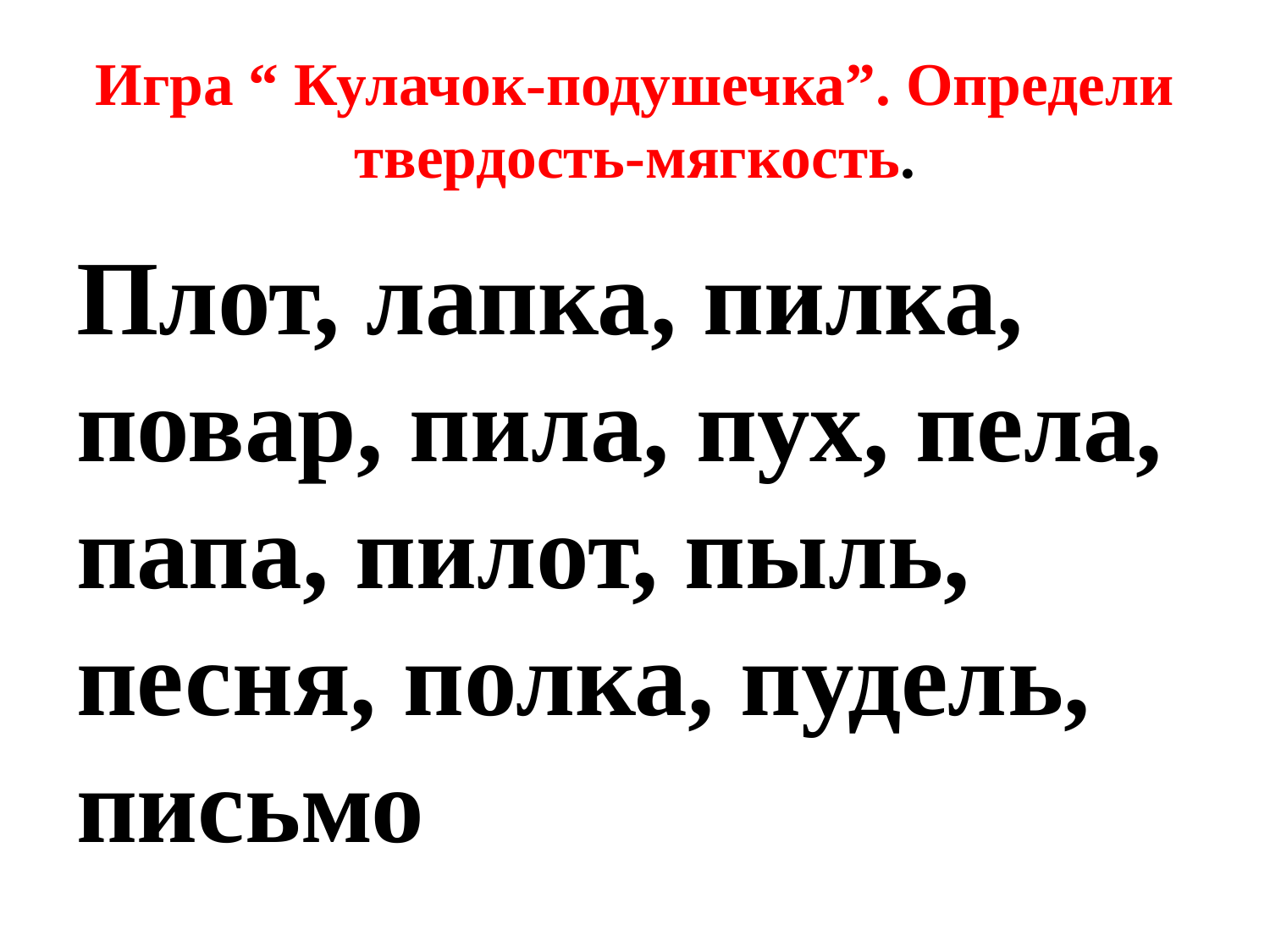

# Игра “ Кулачок-подушечка”. Определи твердость-мягкость.
Плот, лапка, пилка, повар, пила, пух, пела, папа, пилот, пыль, песня, полка, пудель, письмо